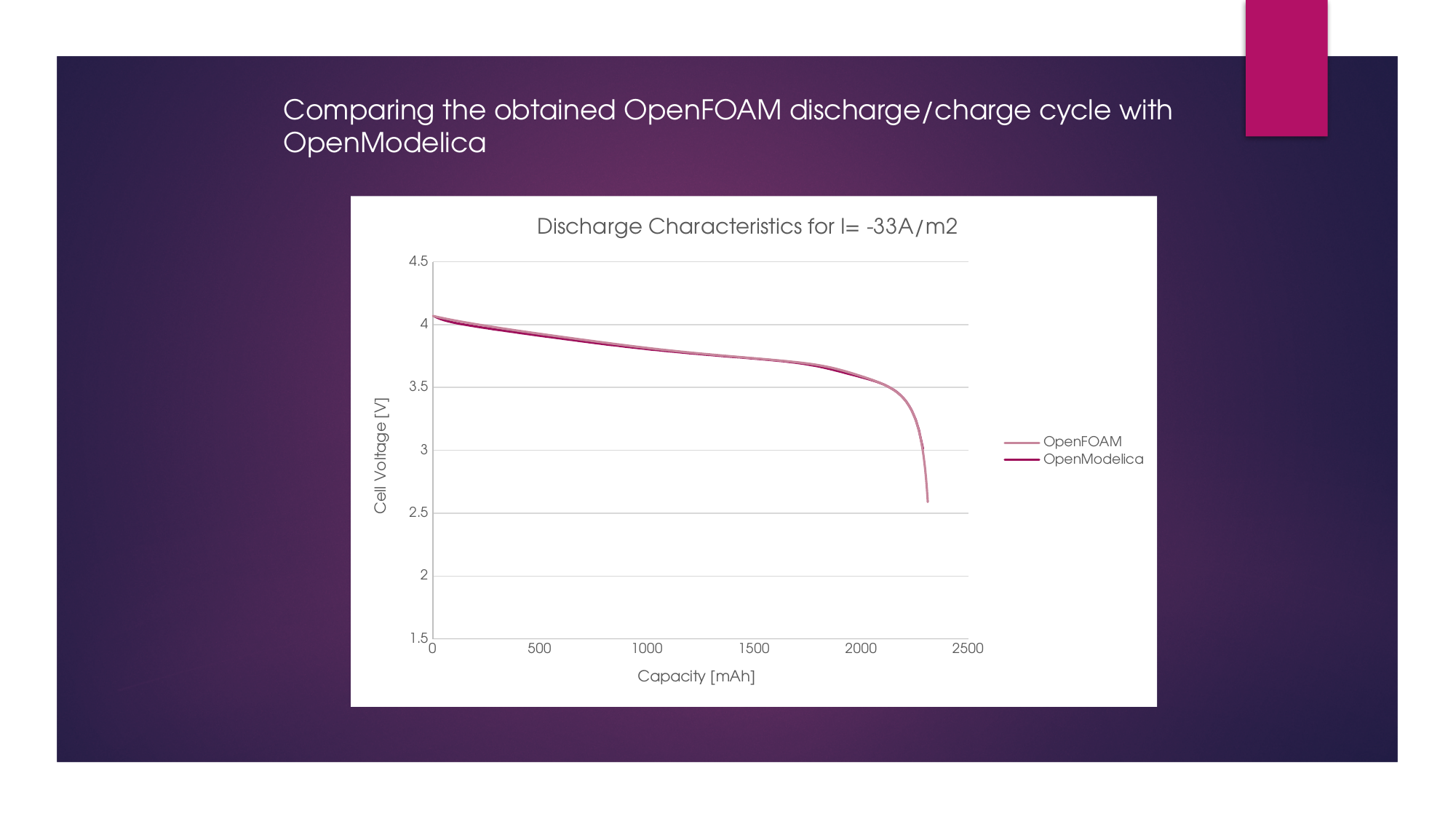

Comparing the obtained OpenFOAM discharge/charge cycle with OpenModelica

### Chart: Discharge Characteristics for I= -33A/m2

| Category | OpenFOAM | OpenModelica |
|---|---|---|